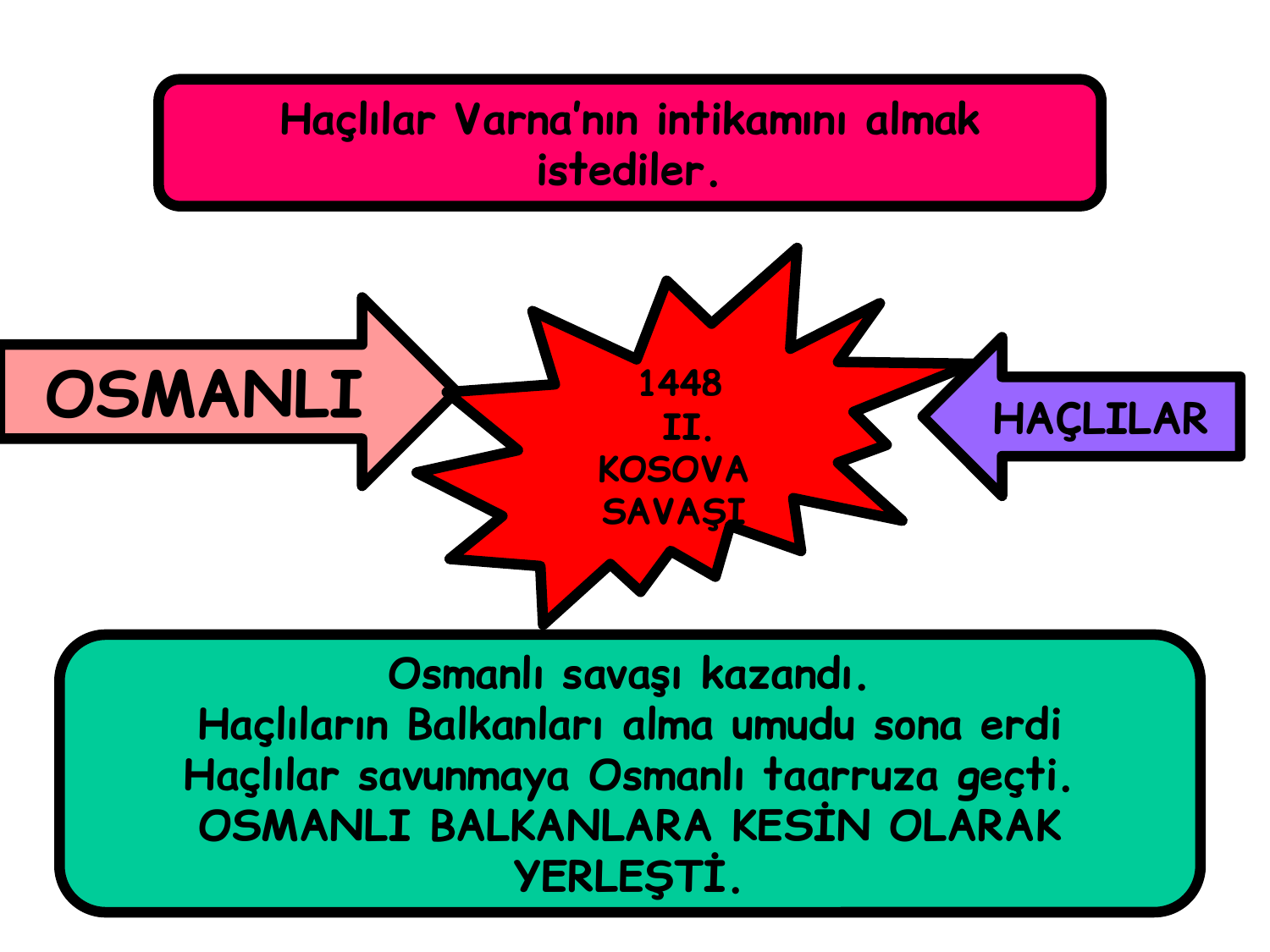

Haçlılar Varna’nın intikamını almak istediler.
  1448
  II. KOSOVA SAVAŞI
OSMANLI
HAÇLILAR
Osmanlı savaşı kazandı.
Haçlıların Balkanları alma umudu sona erdi
Haçlılar savunmaya Osmanlı taarruza geçti.
OSMANLI BALKANLARA KESİN OLARAK YERLEŞTİ.